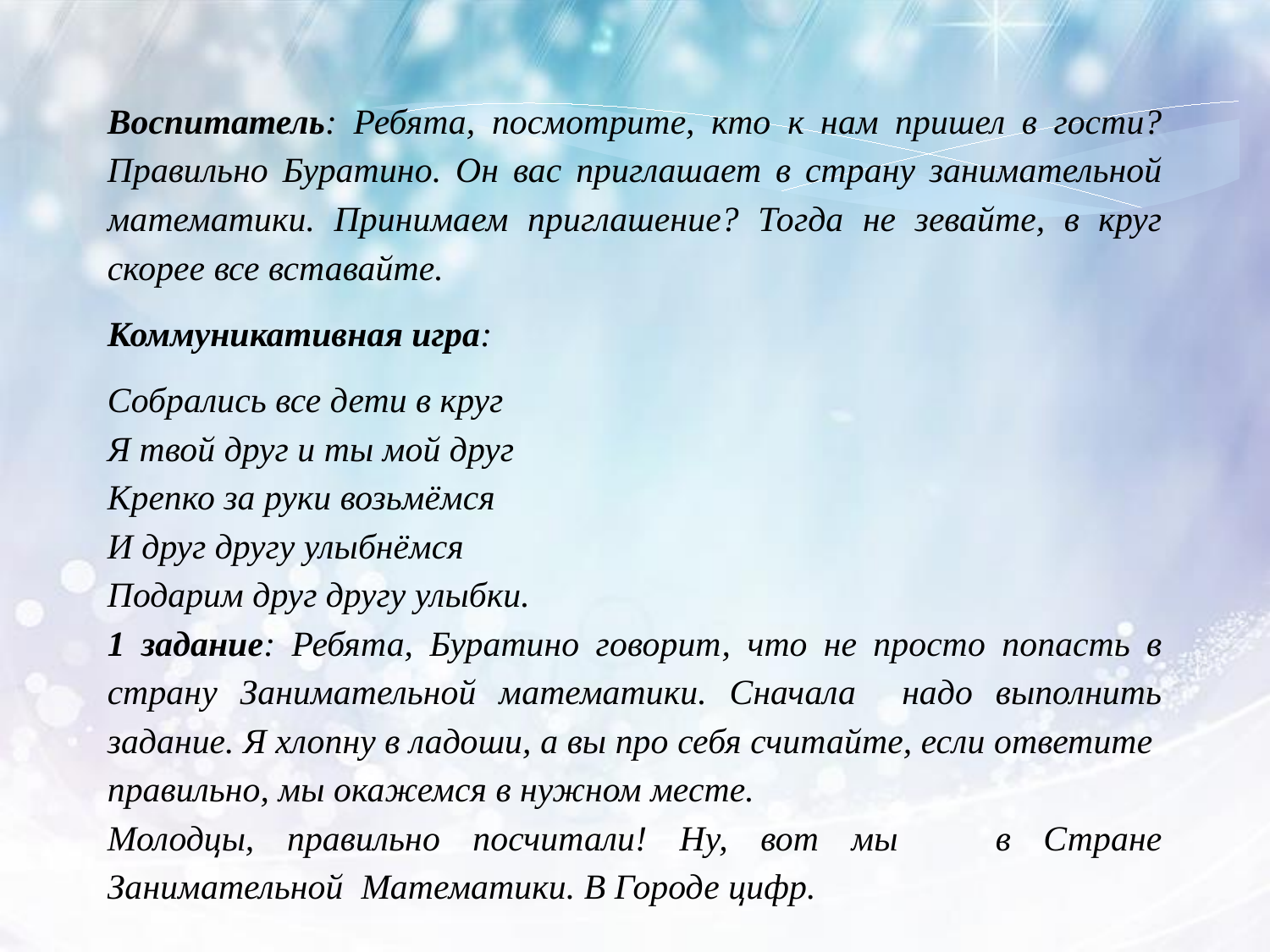

Воспитатель: Ребята, посмотрите, кто к нам пришел в гости? Правильно Буратино. Он вас приглашает в страну занимательной математики. Принимаем приглашение? Тогда не зевайте, в круг скорее все вставайте.
Коммуникативная игра:
Собрались все дети в круг
Я твой друг и ты мой друг
Крепко за руки возьмёмся
И друг другу улыбнёмся
Подарим друг другу улыбки.
1 задание: Ребята, Буратино говорит, что не просто попасть в страну Занимательной математики. Сначала  надо выполнить задание. Я хлопну в ладоши, а вы про себя считайте, если ответите  правильно, мы окажемся в нужном месте.
Молодцы, правильно посчитали! Ну, вот мы   в Стране Занимательной  Математики. В Городе цифр.